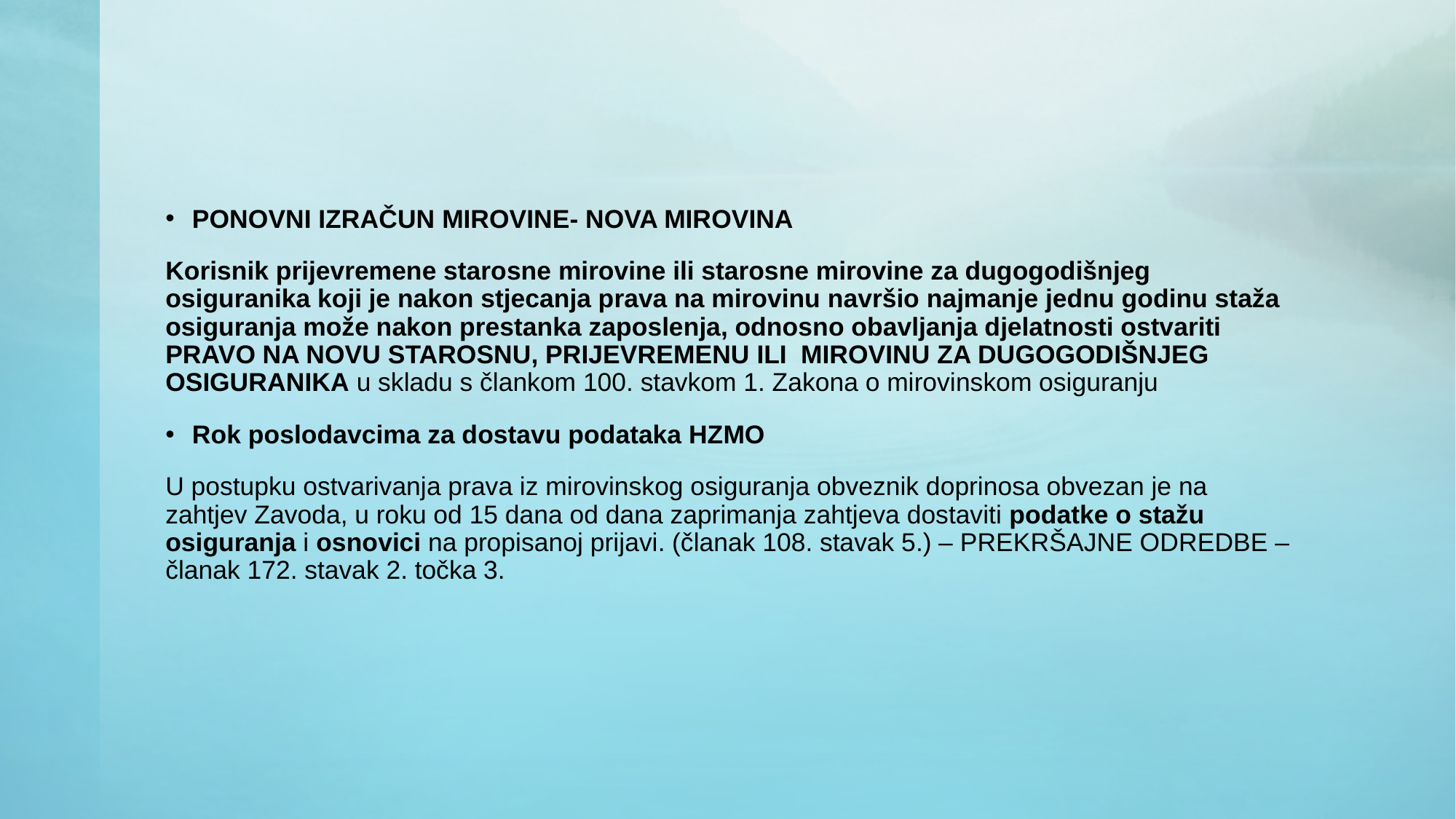

#
PONOVNI IZRAČUN MIROVINE- NOVA MIROVINA
Korisnik prijevremene starosne mirovine ili starosne mirovine za dugogodišnjeg osiguranika koji je nakon stjecanja prava na mirovinu navršio najmanje jednu godinu staža osiguranja može nakon prestanka zaposlenja, odnosno obavljanja djelatnosti ostvariti PRAVO NA NOVU STAROSNU, PRIJEVREMENU ILI  MIROVINU ZA DUGOGODIŠNJEG OSIGURANIKA u skladu s člankom 100. stavkom 1. Zakona o mirovinskom osiguranju
Rok poslodavcima za dostavu podataka HZMO
U postupku ostvarivanja prava iz mirovinskog osiguranja obveznik doprinosa obvezan je na zahtjev Zavoda, u roku od 15 dana od dana zaprimanja zahtjeva dostaviti podatke o stažu osiguranja i osnovici na propisanoj prijavi. (članak 108. stavak 5.) – PREKRŠAJNE ODREDBE – članak 172. stavak 2. točka 3.